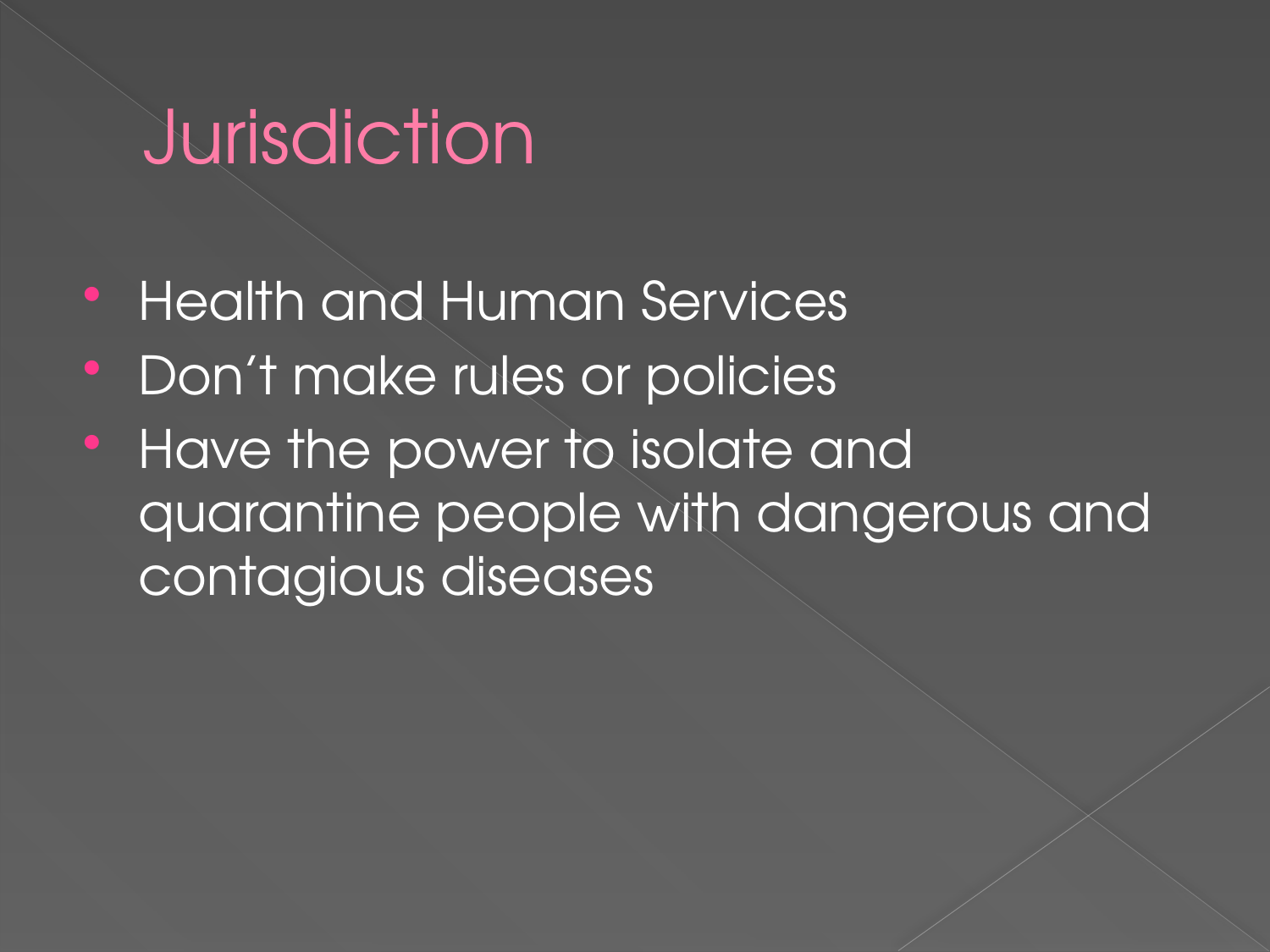

# Jurisdiction
Health and Human Services
Don’t make rules or policies
Have the power to isolate and quarantine people with dangerous and contagious diseases